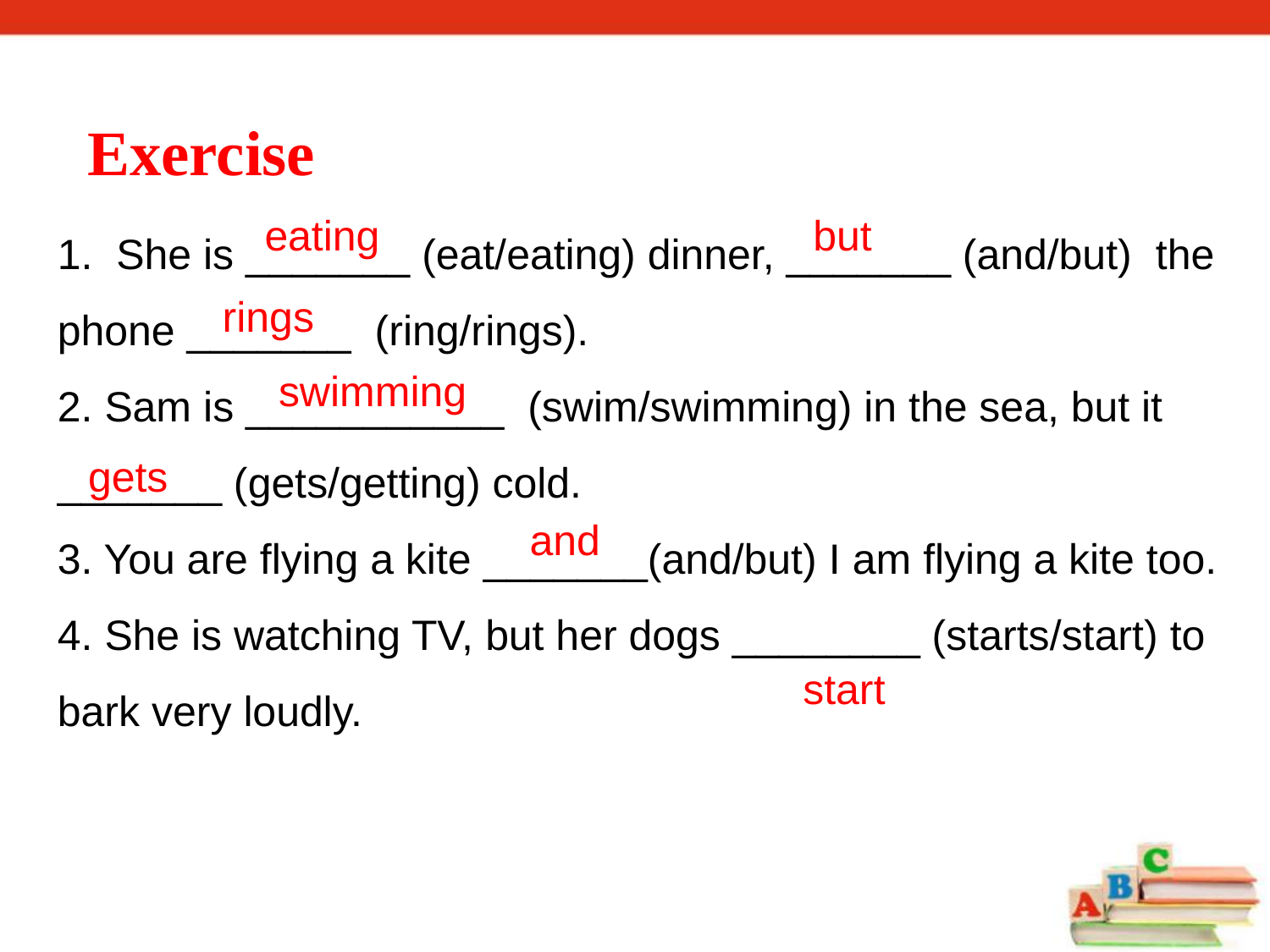

Exercise
1.  She is _______ (eat/eating) dinner, _______ (and/but)  the phone _______  (ring/rings).
2. Sam is ___________  (swim/swimming) in the sea, but it _______ (gets/getting) cold.
3. You are flying a kite _______(and/but) I am flying a kite too.
4. She is watching TV, but her dogs ________ (starts/start) to bark very loudly.
eating
but
rings
swimming
gets
and
start